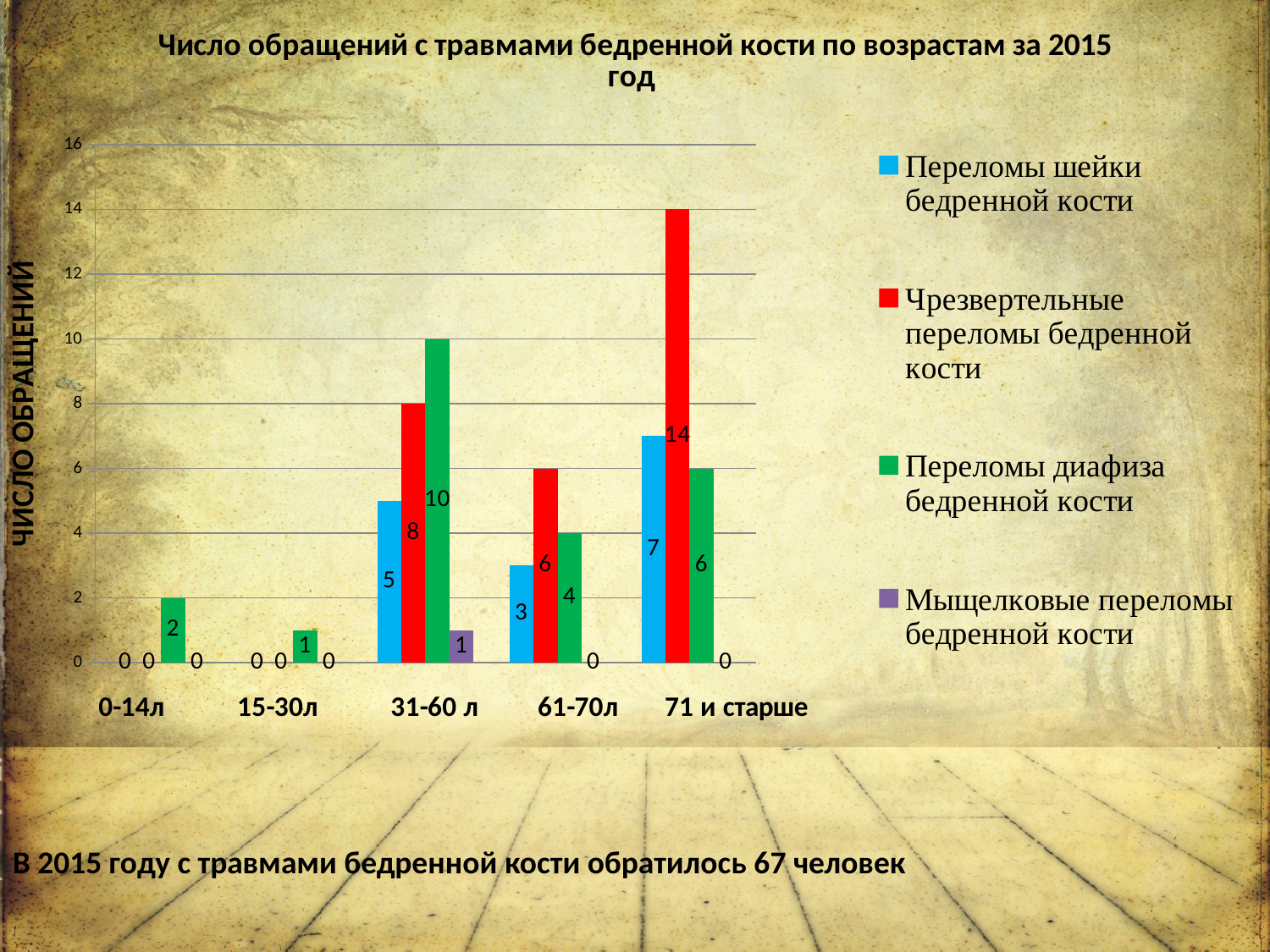

### Chart: Число обращений с травмами бедренной кости по возрастам за 2015 год

| Category | Переломы шейки бедренной кости | Чрезвертельные переломы бедренной кости | Переломы диафиза бедренной кости | Мыщелковые переломы бедренной кости |
|---|---|---|---|---|
В 2015 году с травмами бедренной кости обратилось 67 человек